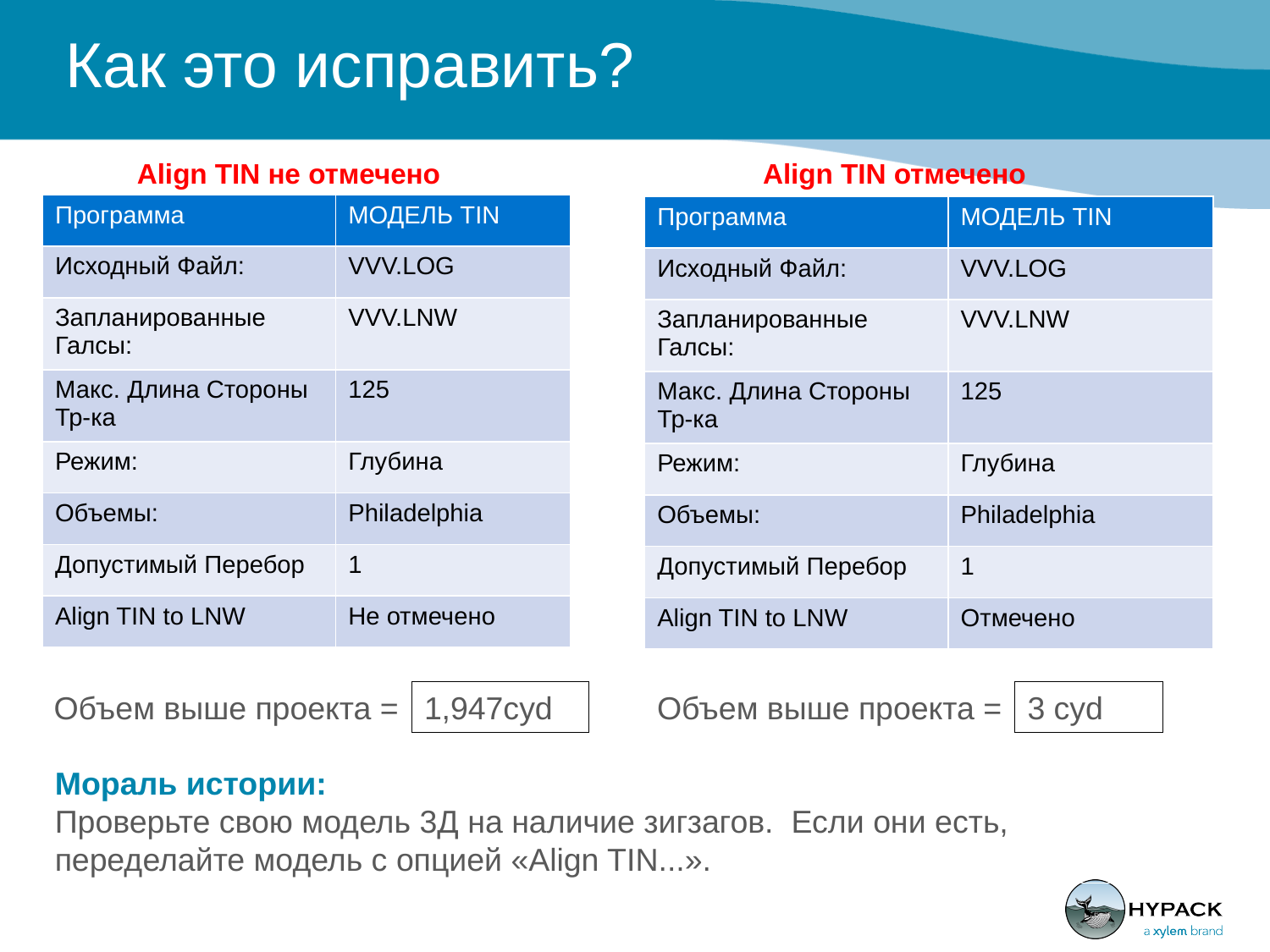

# Как это исправить?
Align TIN не отмечено
Align TIN отмечено
| Программа | МОДЕЛЬ TIN |
| --- | --- |
| Исходный Файл: | VVV.LOG |
| Запланированные Галсы: | VVV.LNW |
| Макс. Длина Стороны Тр-ка | 125 |
| Режим: | Глубина |
| Объемы: | Philadelphia |
| Допустимый Перебор | 1 |
| Align TIN to LNW | Не отмечено |
| Программа | МОДЕЛЬ TIN |
| --- | --- |
| Исходный Файл: | VVV.LOG |
| Запланированные Галсы: | VVV.LNW |
| Макс. Длина Стороны Тр-ка | 125 |
| Режим: | Глубина |
| Объемы: | Philadelphia |
| Допустимый Перебор | 1 |
| Align TIN to LNW | Отмечено |
Объем выше проекта =
1,947cyd
Объем выше проекта =
3 cyd
Мораль истории:
Проверьте свою модель 3Д на наличие зигзагов.  Если они есть, переделайте модель с опцией «Align TIN...».